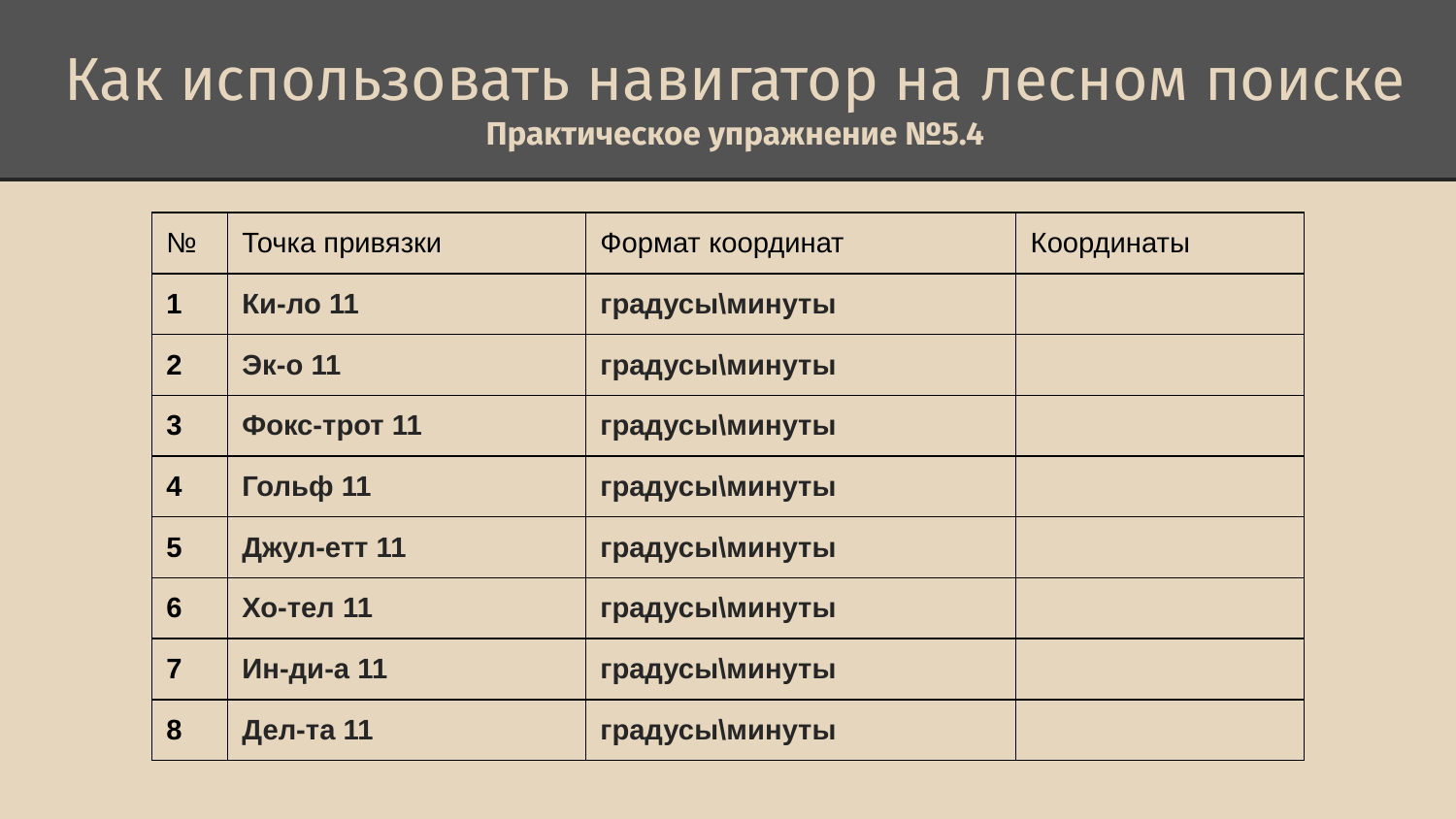

# Как использовать навигатор на лесном поиске
Практическое упражнение №5.4
| № | Точка привязки | Формат координат | Координаты |
| --- | --- | --- | --- |
| 1 | Ки-ло 11 | градусы\минуты |  |
| 2 | Эк-о 11 | градусы\минуты |  |
| 3 | Фокс-трот 11 | градусы\минуты |  |
| 4 | Гольф 11 | градусы\минуты |  |
| 5 | Джул-етт 11 | градусы\минуты |  |
| 6 | Хо-тел 11 | градусы\минуты |  |
| 7 | Ин-ди-а 11 | градусы\минуты |  |
| 8 | Дел-та 11 | градусы\минуты |  |